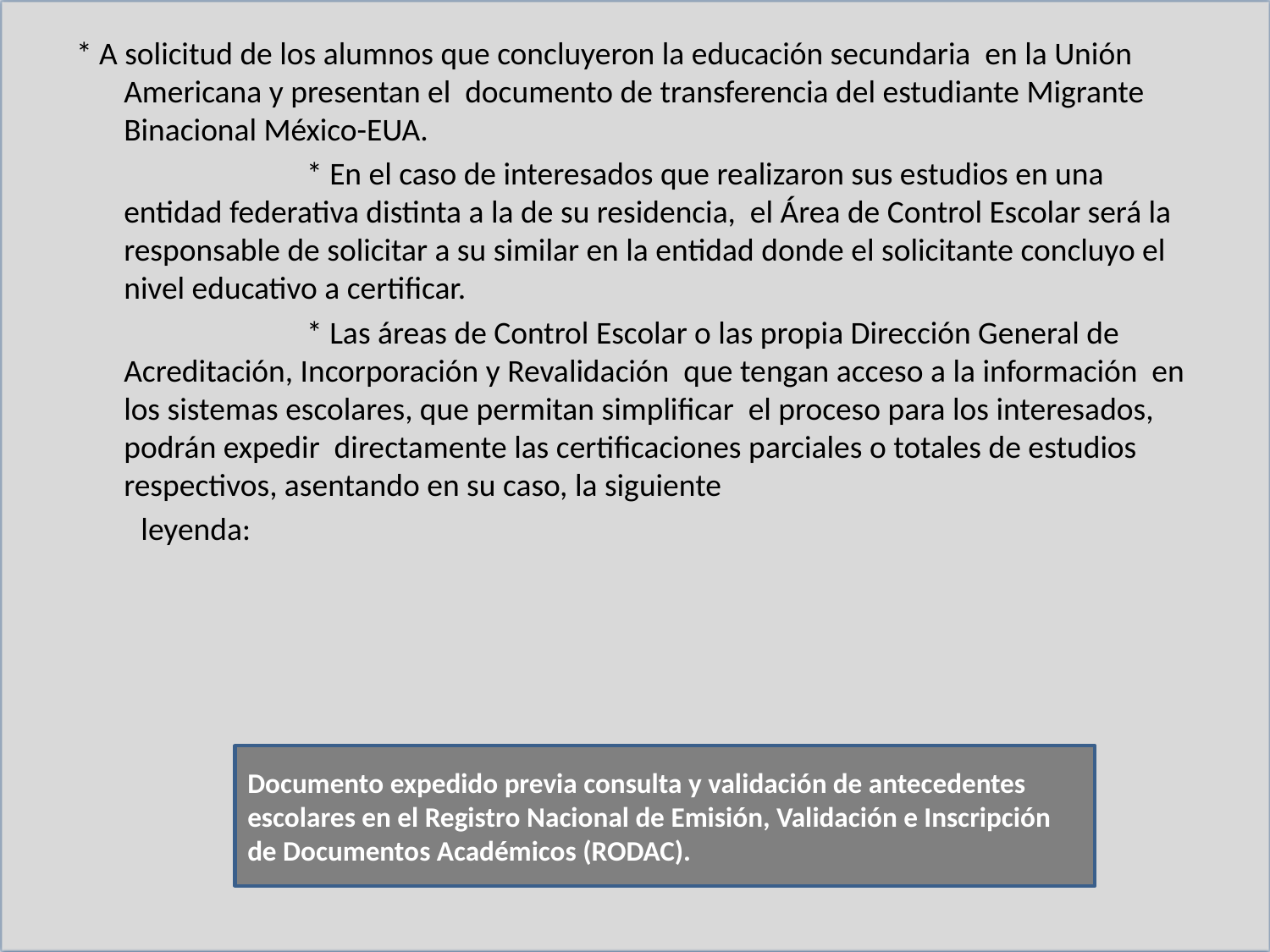

* A solicitud de los alumnos que concluyeron la educación secundaria  en la Unión Americana y presentan el  documento de transferencia del estudiante Migrante Binacional México-EUA.
                                * En el caso de interesados que realizaron sus estudios en una entidad federativa distinta a la de su residencia,  el Área de Control Escolar será la responsable de solicitar a su similar en la entidad donde el solicitante concluyo el nivel educativo a certificar.
                                * Las áreas de Control Escolar o las propia Dirección General de Acreditación, Incorporación y Revalidación  que tengan acceso a la información  en los sistemas escolares, que permitan simplificar  el proceso para los interesados, podrán expedir  directamente las certificaciones parciales o totales de estudios respectivos, asentando en su caso, la siguiente
         leyenda:
Documento expedido previa consulta y validación de antecedentes escolares en el Registro Nacional de Emisión, Validación e Inscripción de Documentos Académicos (RODAC).